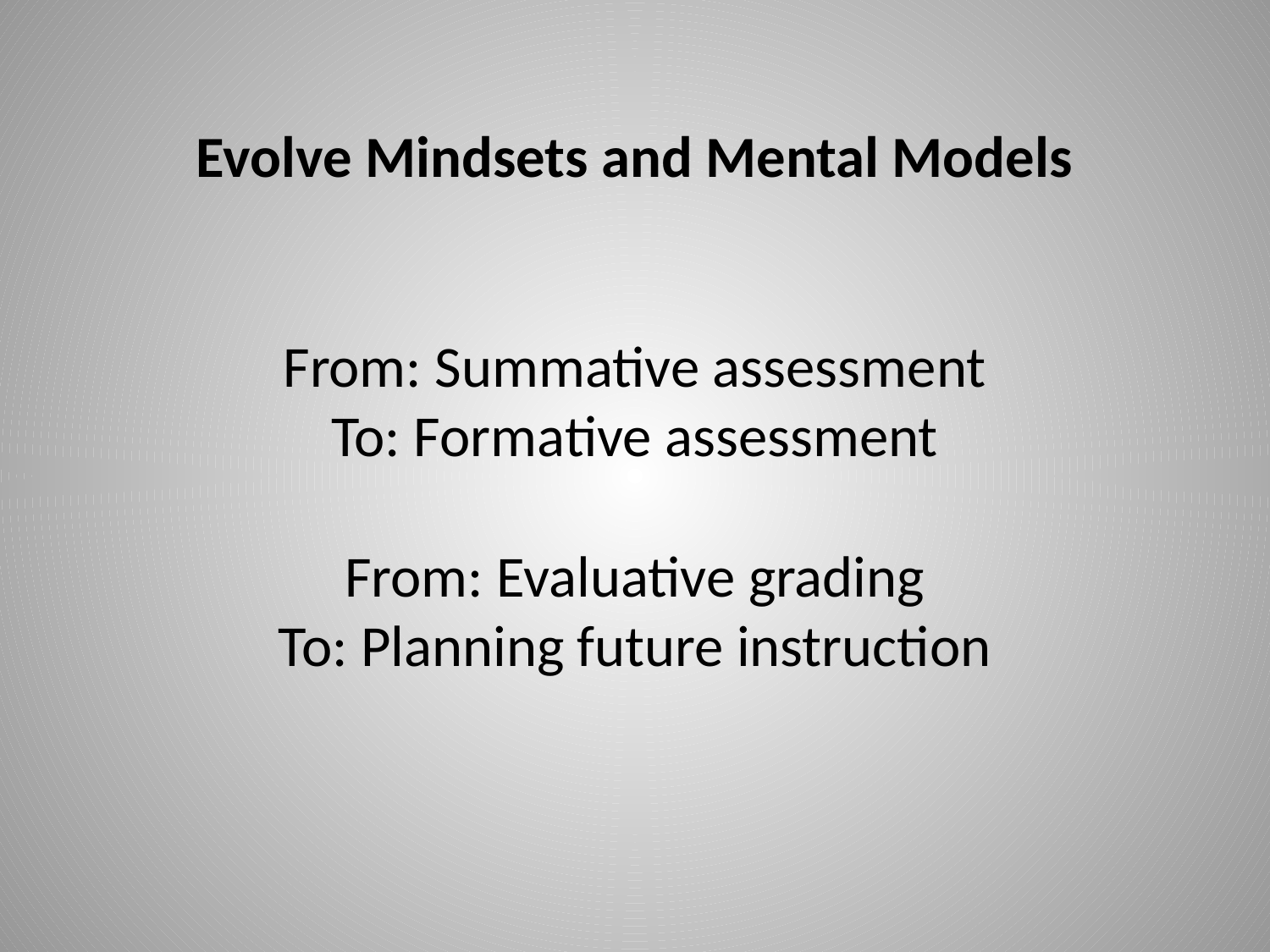

# Evolve Mindsets and Mental Models From: Summative assessment To: Formative assessment From: Evaluative grading To: Planning future instruction